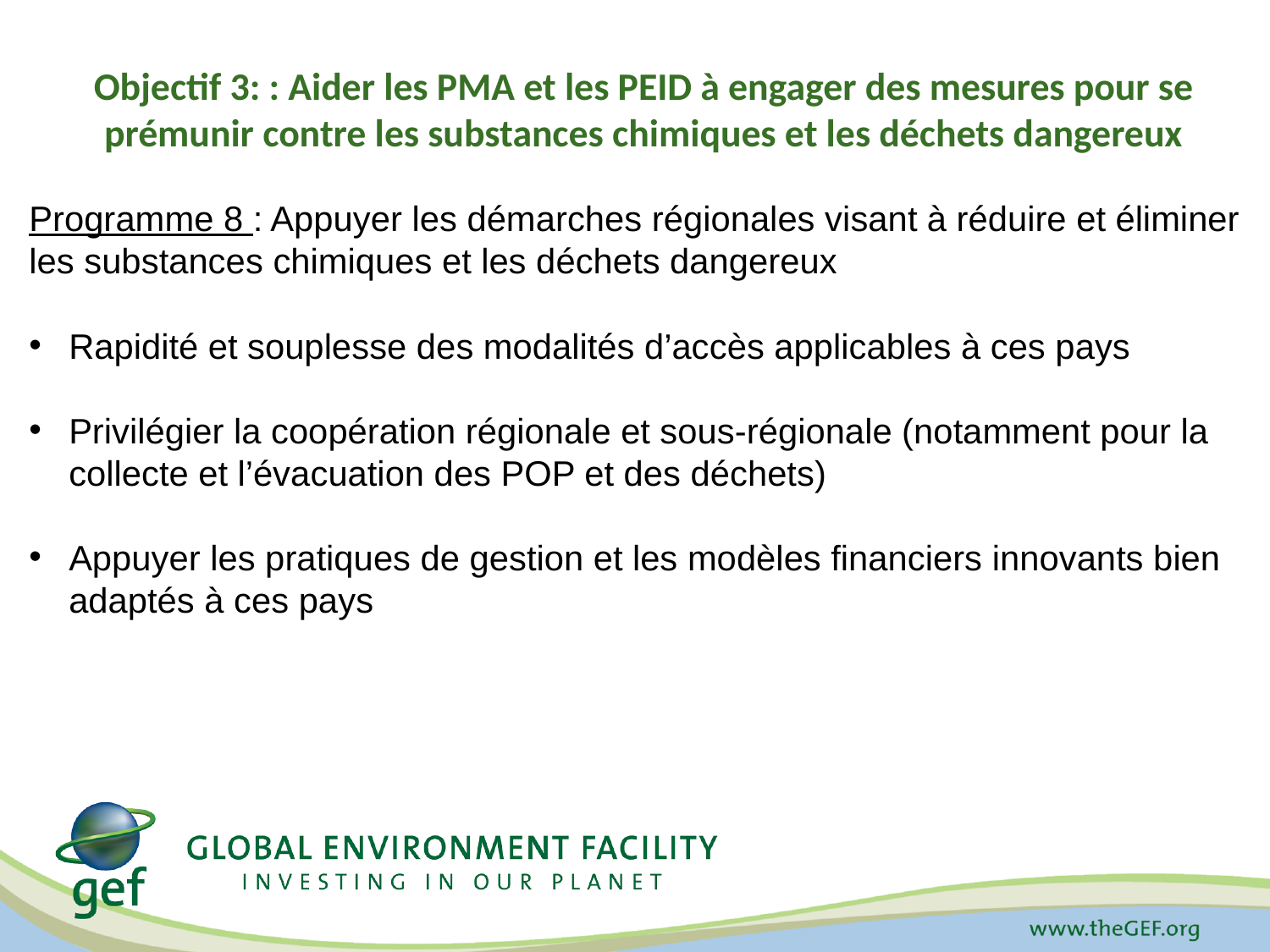

# Objectif 3: : Aider les PMA et les PEID à engager des mesures pour se prémunir contre les substances chimiques et les déchets dangereux
Programme 8 : Appuyer les démarches régionales visant à réduire et éliminer les substances chimiques et les déchets dangereux

Rapidité et souplesse des modalités d’accès applicables à ces pays

Privilégier la coopération régionale et sous-régionale (notamment pour la collecte et l’évacuation des POP et des déchets)

Appuyer les pratiques de gestion et les modèles financiers innovants bien adaptés à ces pays